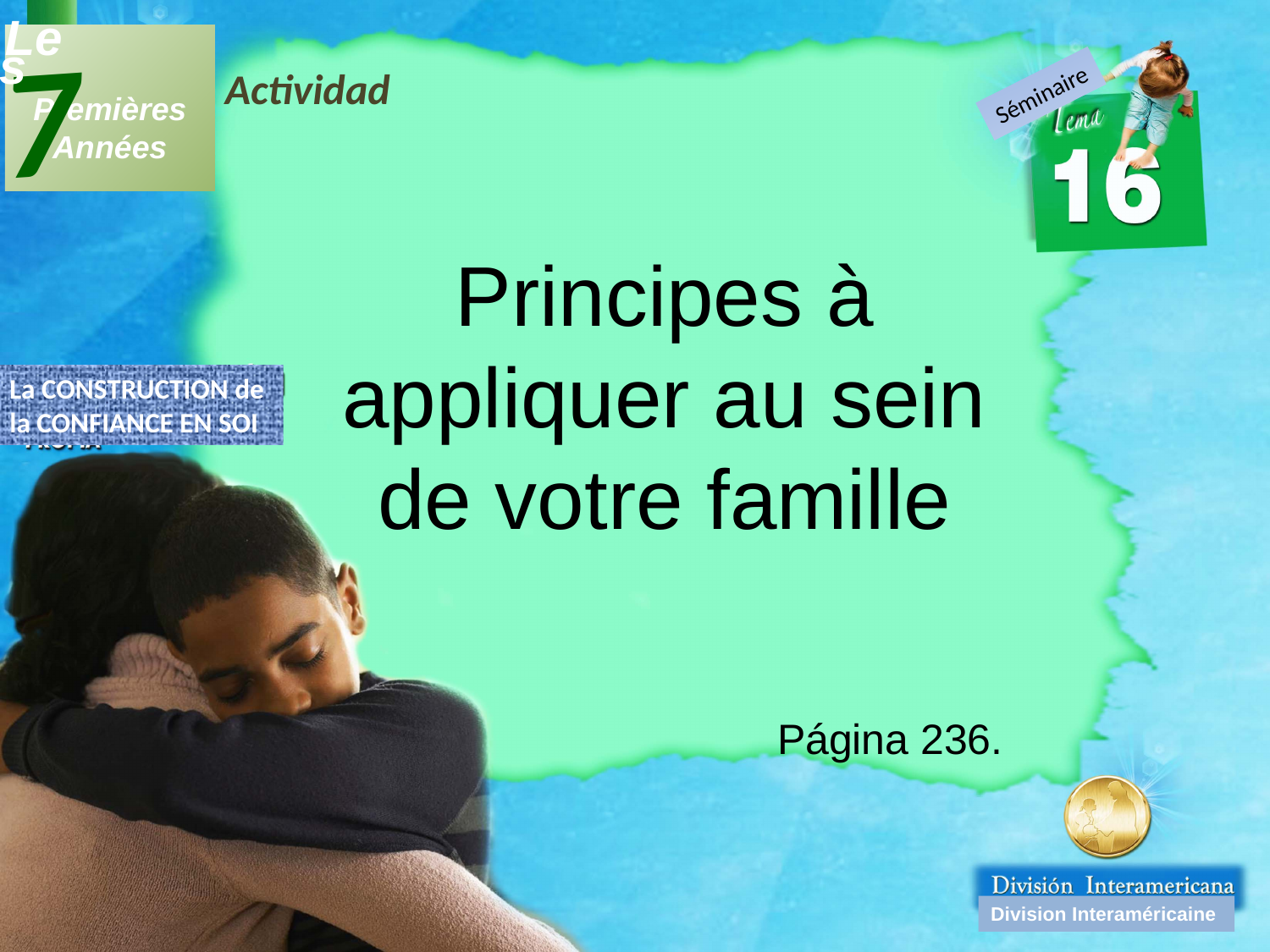

7
Les
         Premières
Années
Actividad
Principes à appliquer au sein de votre famille
Página 236.
Séminaire
La CONSTRUCTION de
la CONFIANCE EN SOI
Division Interaméricaine